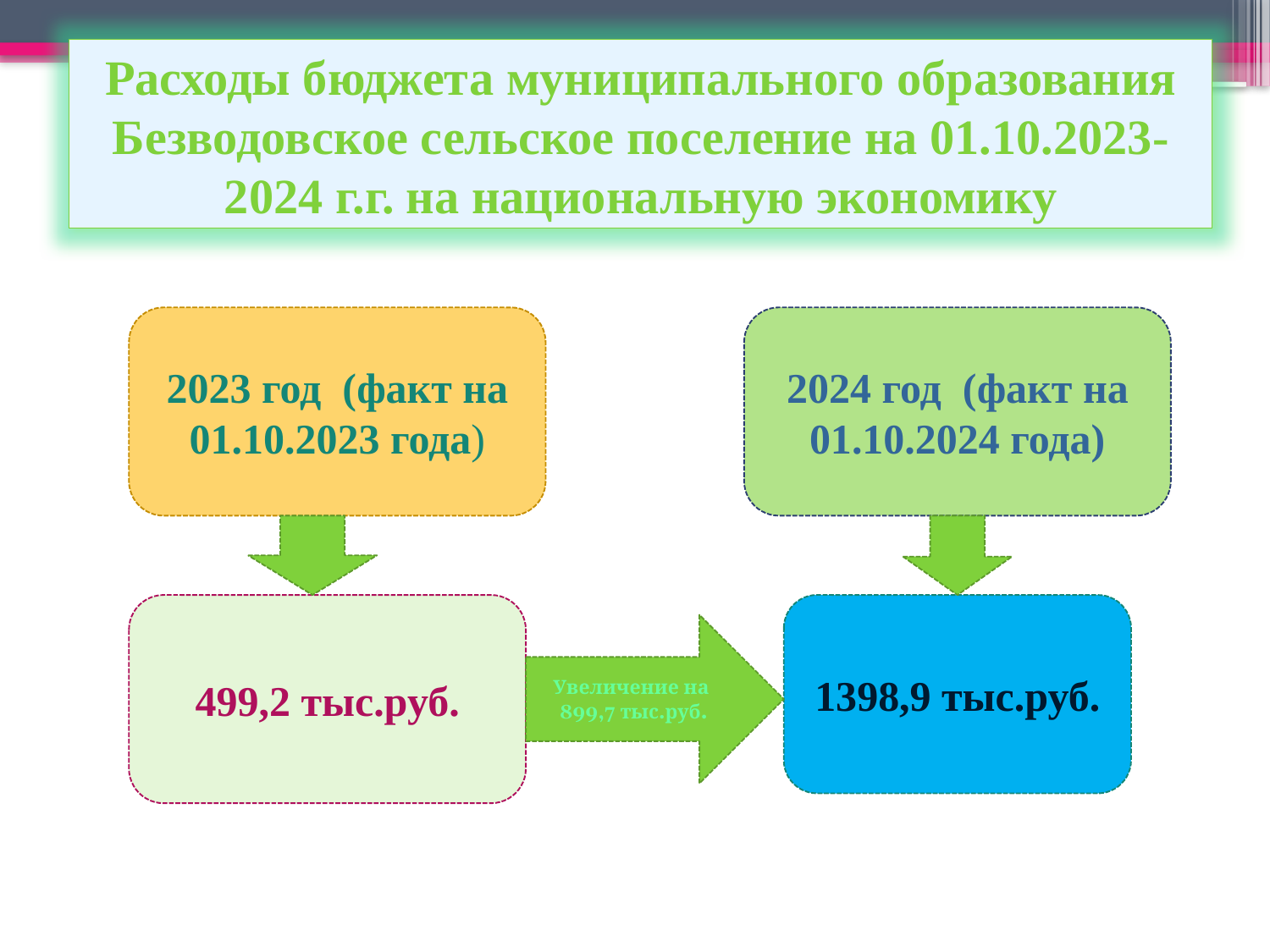

Расходы бюджета муниципального образования Безводовское сельское поселение на 01.10.2023-2024 г.г. на национальную экономику
2023 год  (факт на 01.10.2023 года)
2024 год  (факт на 01.10.2024 года)

499,2 тыс.руб.
1398,9 тыс.руб.
Увеличение на  899,7 тыс.руб.